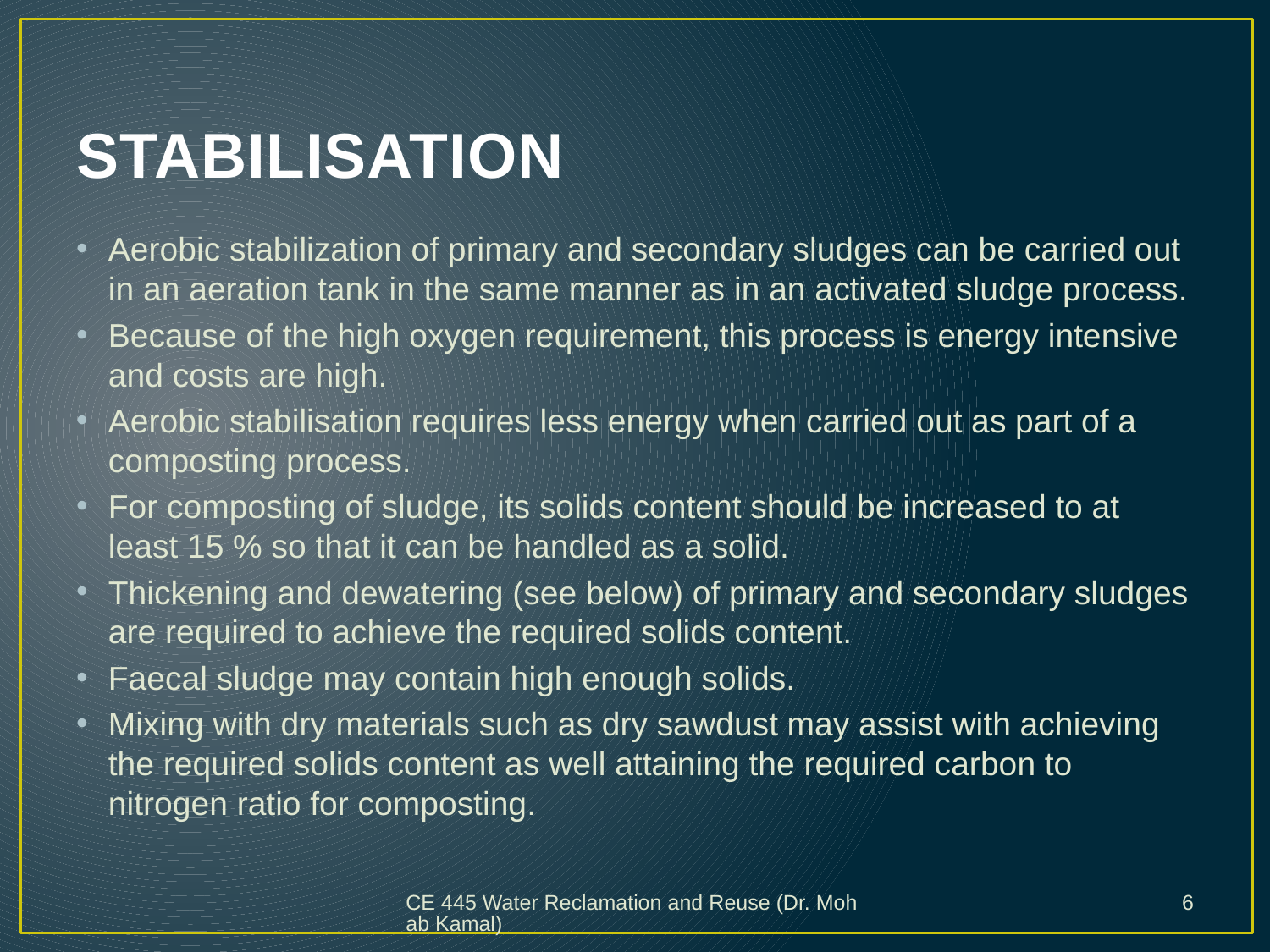

# STABILISATION
Aerobic stabilization of primary and secondary sludges can be carried out in an aeration tank in the same manner as in an activated sludge process.
Because of the high oxygen requirement, this process is energy intensive and costs are high.
Aerobic stabilisation requires less energy when carried out as part of a composting process.
For composting of sludge, its solids content should be increased to at least 15 % so that it can be handled as a solid.
Thickening and dewatering (see below) of primary and secondary sludges are required to achieve the required solids content.
Faecal sludge may contain high enough solids.
Mixing with dry materials such as dry sawdust may assist with achieving the required solids content as well attaining the required carbon to nitrogen ratio for composting.

CE 445 Water Reclamation and Reuse (Dr. Mohab Kamal)
6